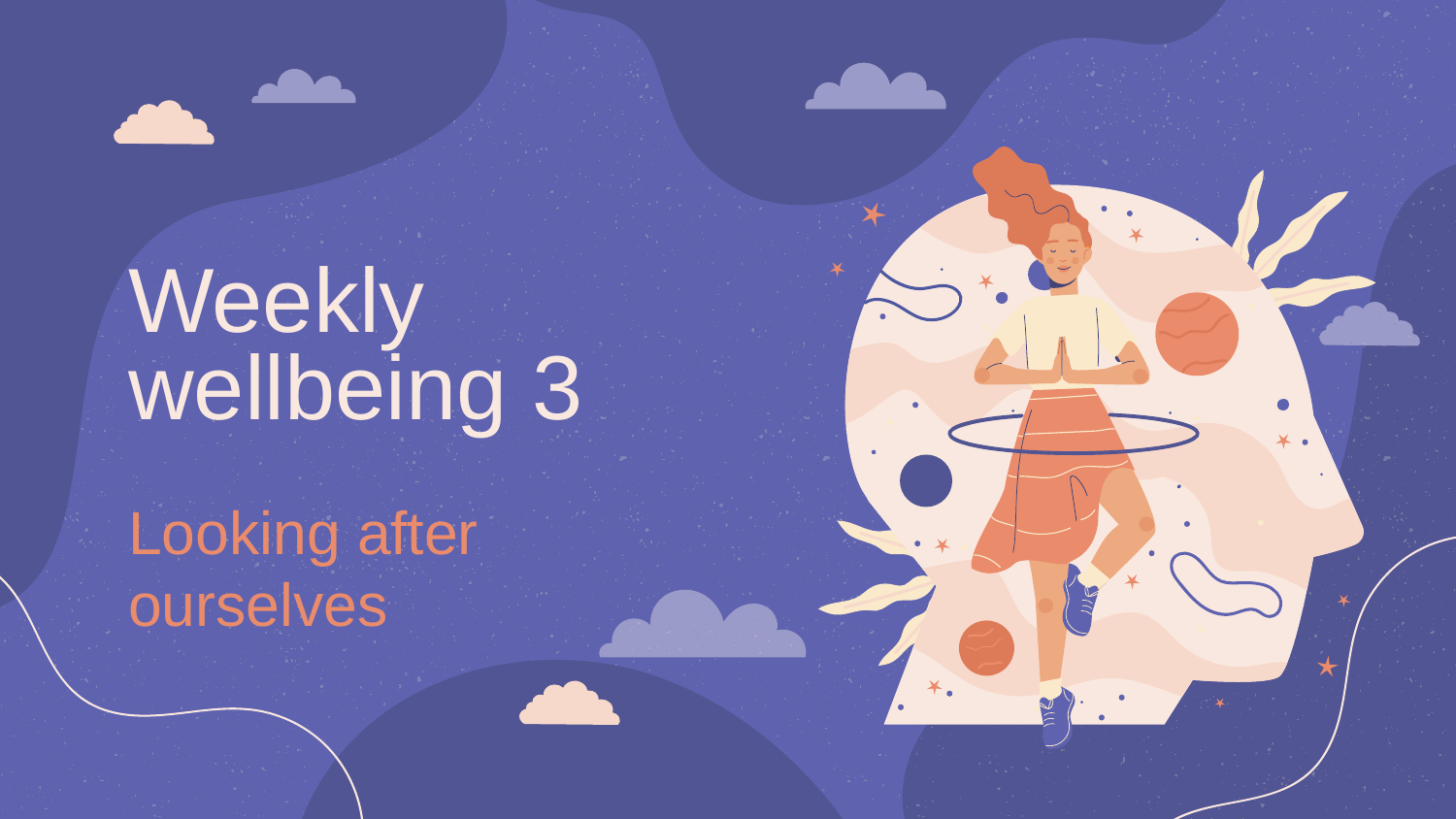

# Weekly wellbeing 3
Looking after ourselves